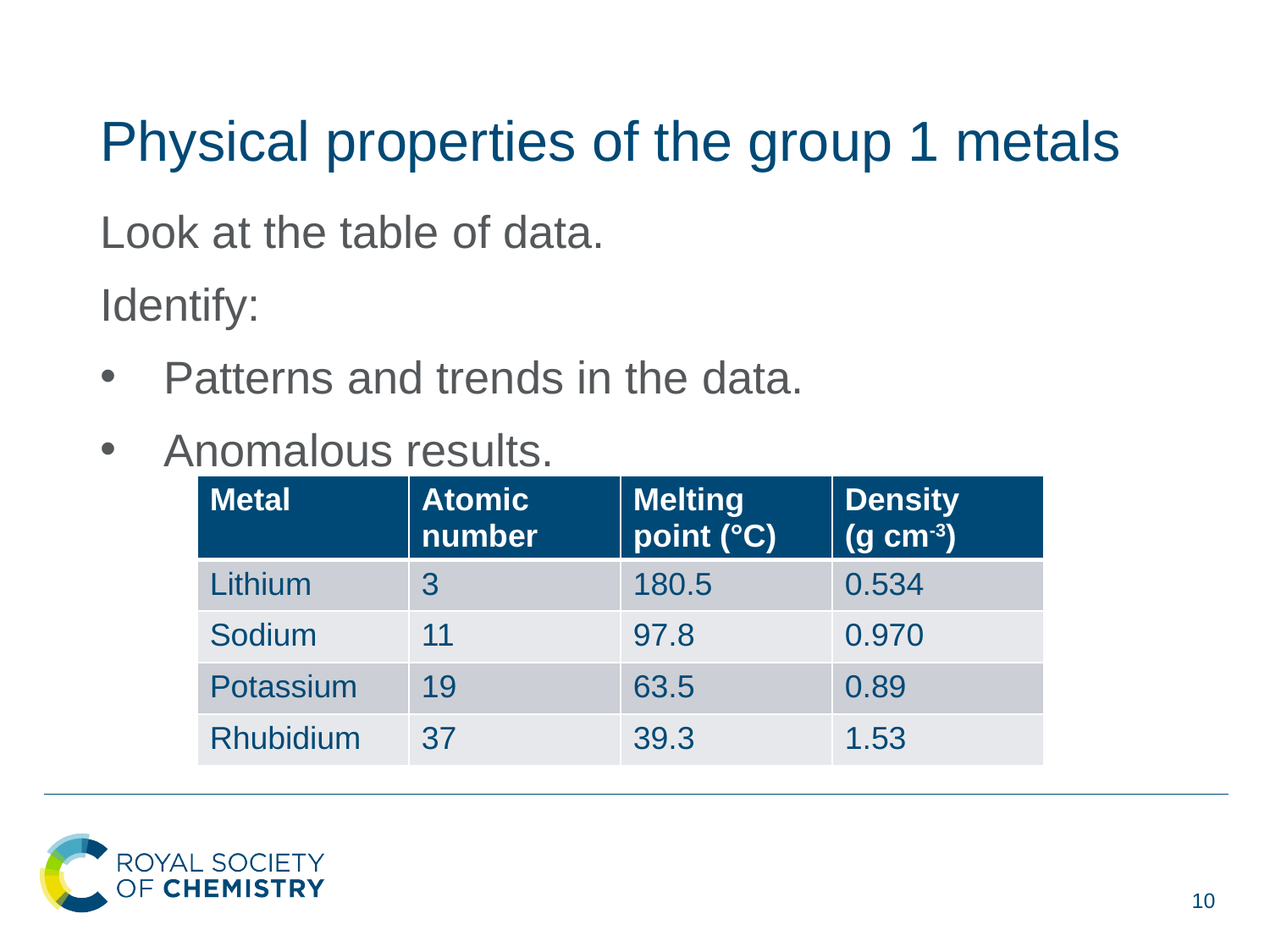

# Physical properties of the group 1 metals
Look at the table of data.
Identify:
Patterns and trends in the data.
Anomalous results.
| Metal | Atomic number | Melting point (°C) | Density (g cm-3) |
| --- | --- | --- | --- |
| Lithium | 3 | 180.5 | 0.534 |
| Sodium | 11 | 97.8 | 0.970 |
| Potassium | 19 | 63.5 | 0.89 |
| Rhubidium | 37 | 39.3 | 1.53 |
10